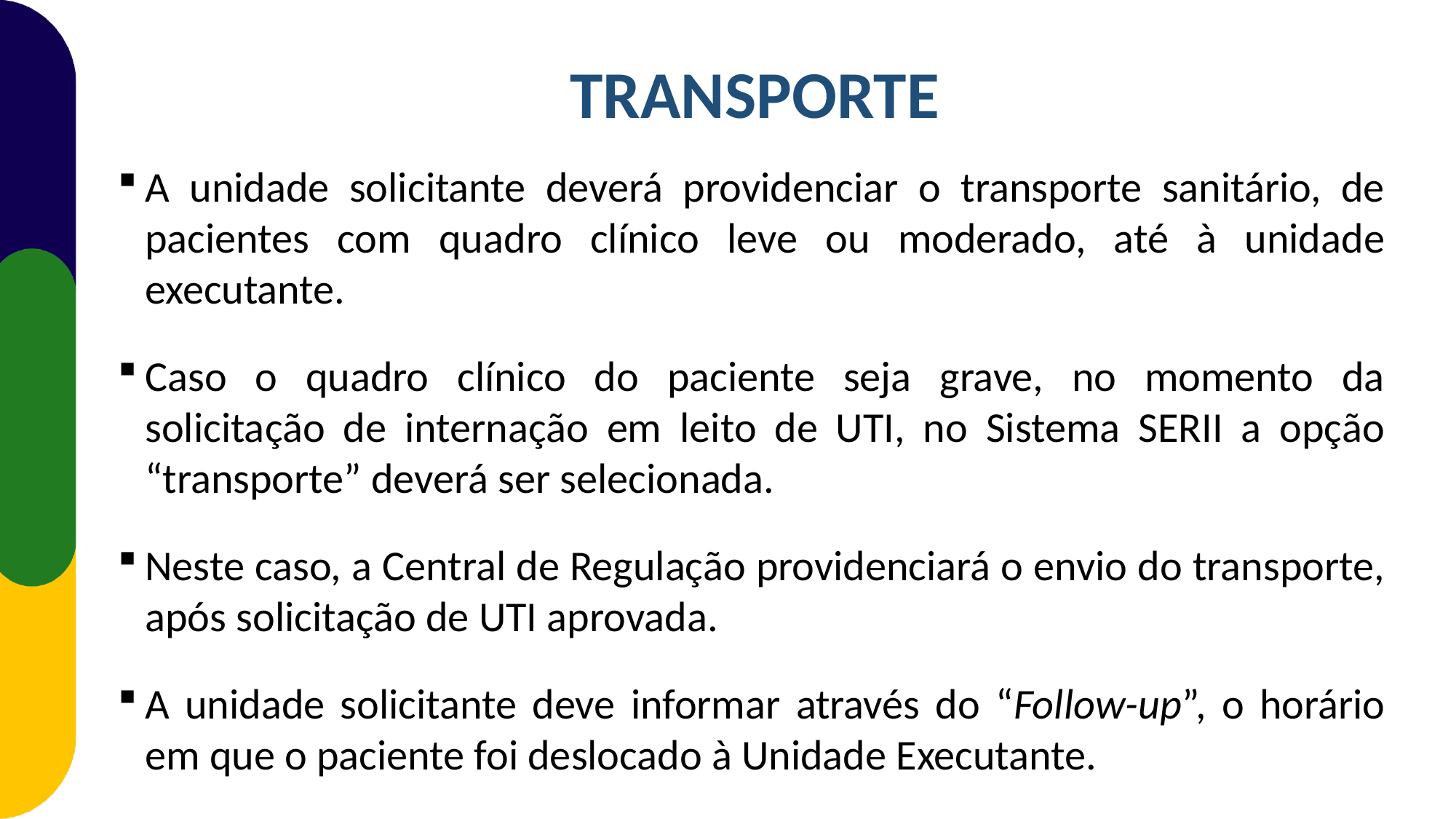

TRANSPORTE
A unidade solicitante deverá providenciar o transporte sanitário, de pacientes com quadro clínico leve ou moderado, até à unidade executante.
Caso o quadro clínico do paciente seja grave, no momento da solicitação de internação em leito de UTI, no Sistema SERII a opção “transporte” deverá ser selecionada.
Neste caso, a Central de Regulação providenciará o envio do transporte, após solicitação de UTI aprovada.
A unidade solicitante deve informar através do “Follow-up”, o horário em que o paciente foi deslocado à Unidade Executante.